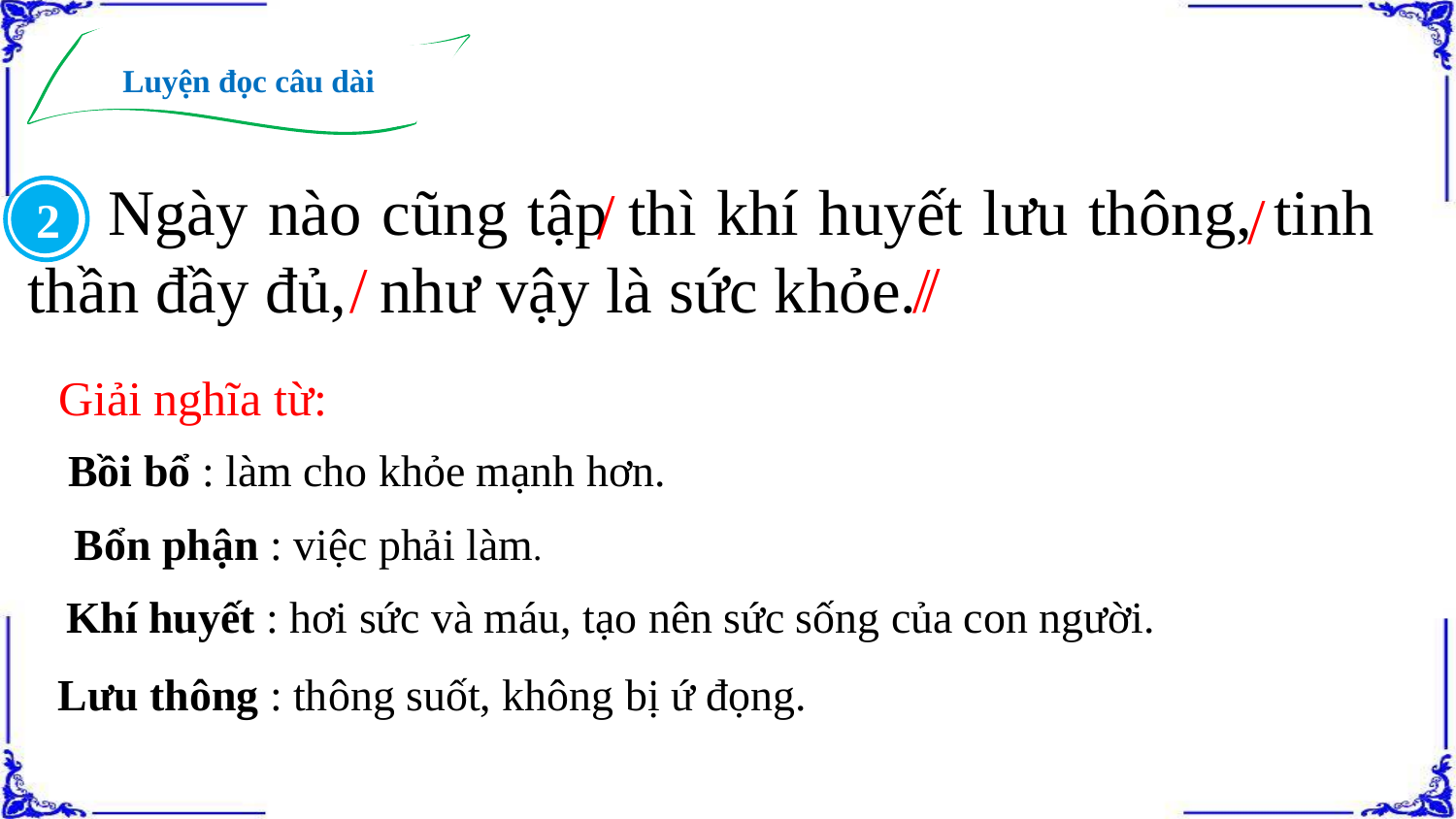

Luyện đọc câu dài
    Ngày nào cũng tập thì khí huyết lưu thông, tinh thần đầy đủ,  như vậy là sức khỏe.
/
/

2
/
/
/
Giải nghĩa từ:
 Bồi bổ : làm cho khỏe mạnh hơn.
 Bổn phận : việc phải làm.
Khí huyết : hơi sức và máu, tạo nên sức sống của con người.
 Lưu thông : thông suốt, không bị ứ đọng.